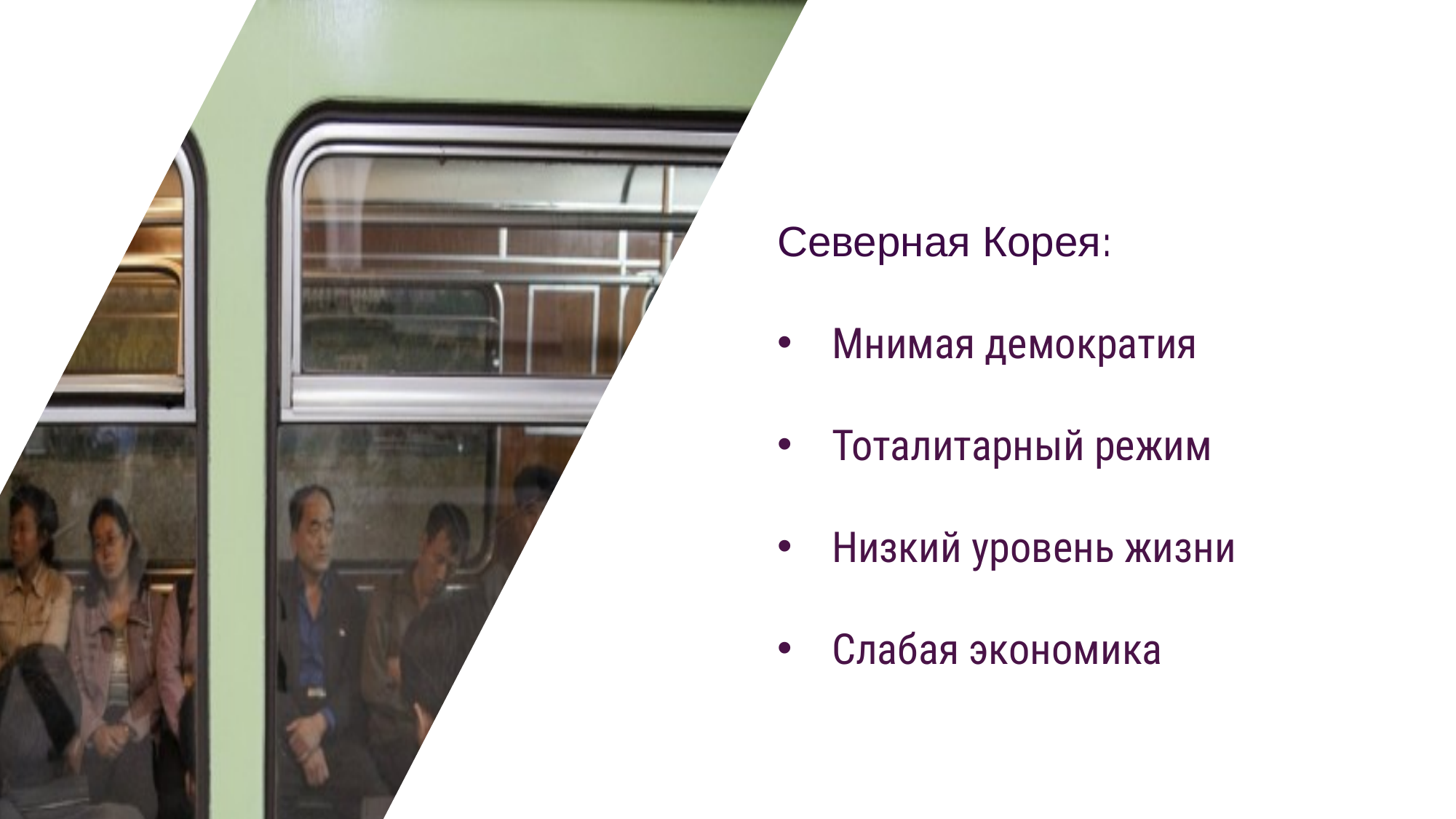

Северная Корея:
Мнимая демократия
Тоталитарный режим
Низкий уровень жизни
Слабая экономика